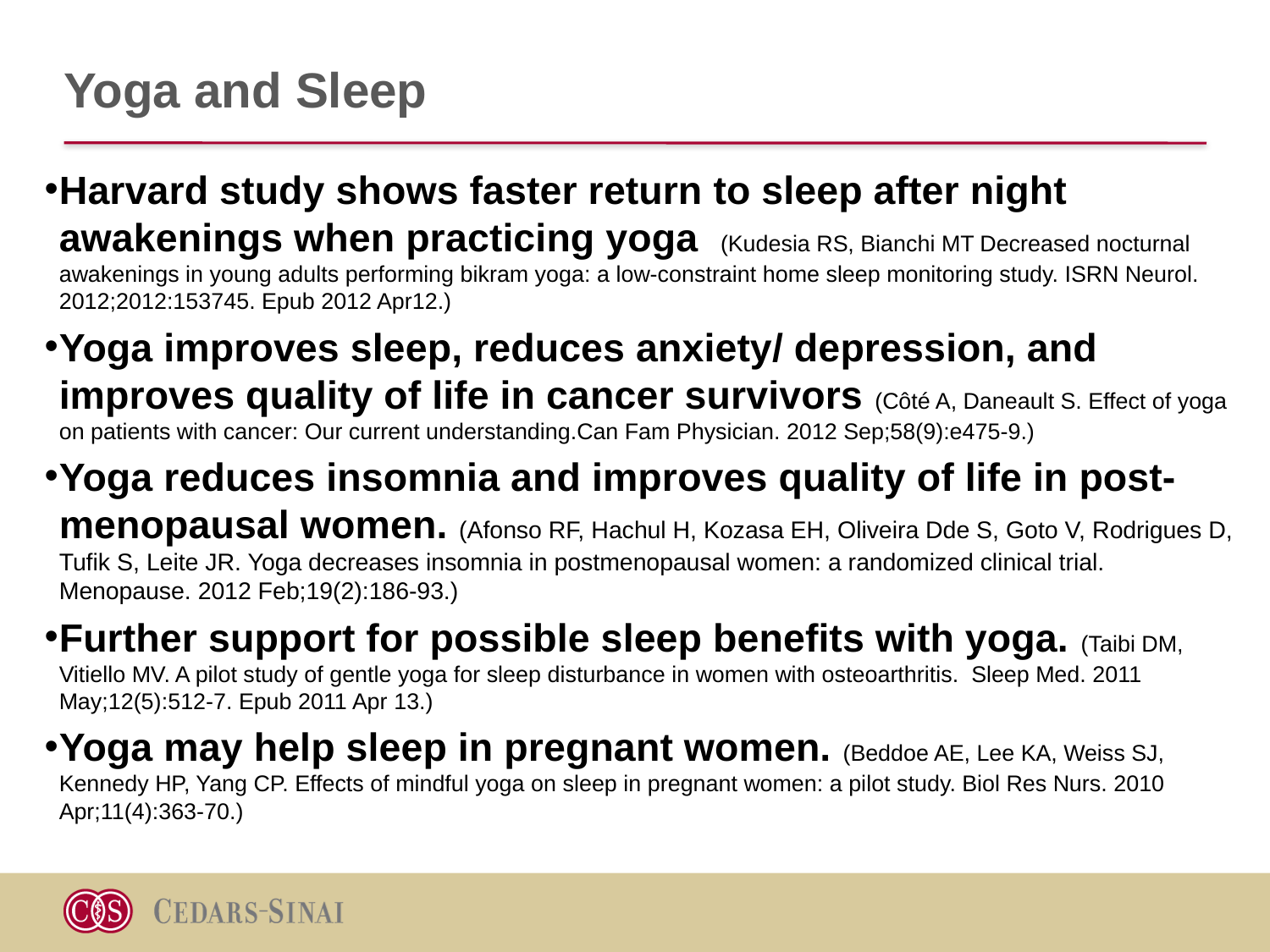

# Yoga and Sleep
Harvard study shows faster return to sleep after night awakenings when practicing yoga  (Kudesia RS, Bianchi MT Decreased nocturnal awakenings in young adults performing bikram yoga: a low-constraint home sleep monitoring study. ISRN Neurol. 2012;2012:153745. Epub 2012 Apr12.)
Yoga improves sleep, reduces anxiety/ depression, and improves quality of life in cancer survivors (Côté A, Daneault S. Effect of yoga on patients with cancer: Our current understanding.Can Fam Physician. 2012 Sep;58(9):e475-9.)
Yoga reduces insomnia and improves quality of life in post-menopausal women. (Afonso RF, Hachul H, Kozasa EH, Oliveira Dde S, Goto V, Rodrigues D, Tufik S, Leite JR. Yoga decreases insomnia in postmenopausal women: a randomized clinical trial.  Menopause. 2012 Feb;19(2):186-93.)
Further support for possible sleep benefits with yoga. (Taibi DM, Vitiello MV. A pilot study of gentle yoga for sleep disturbance in women with osteoarthritis.  Sleep Med. 2011 May;12(5):512-7. Epub 2011 Apr 13.)
Yoga may help sleep in pregnant women. (Beddoe AE, Lee KA, Weiss SJ, Kennedy HP, Yang CP. Effects of mindful yoga on sleep in pregnant women: a pilot study. Biol Res Nurs. 2010 Apr;11(4):363-70.)